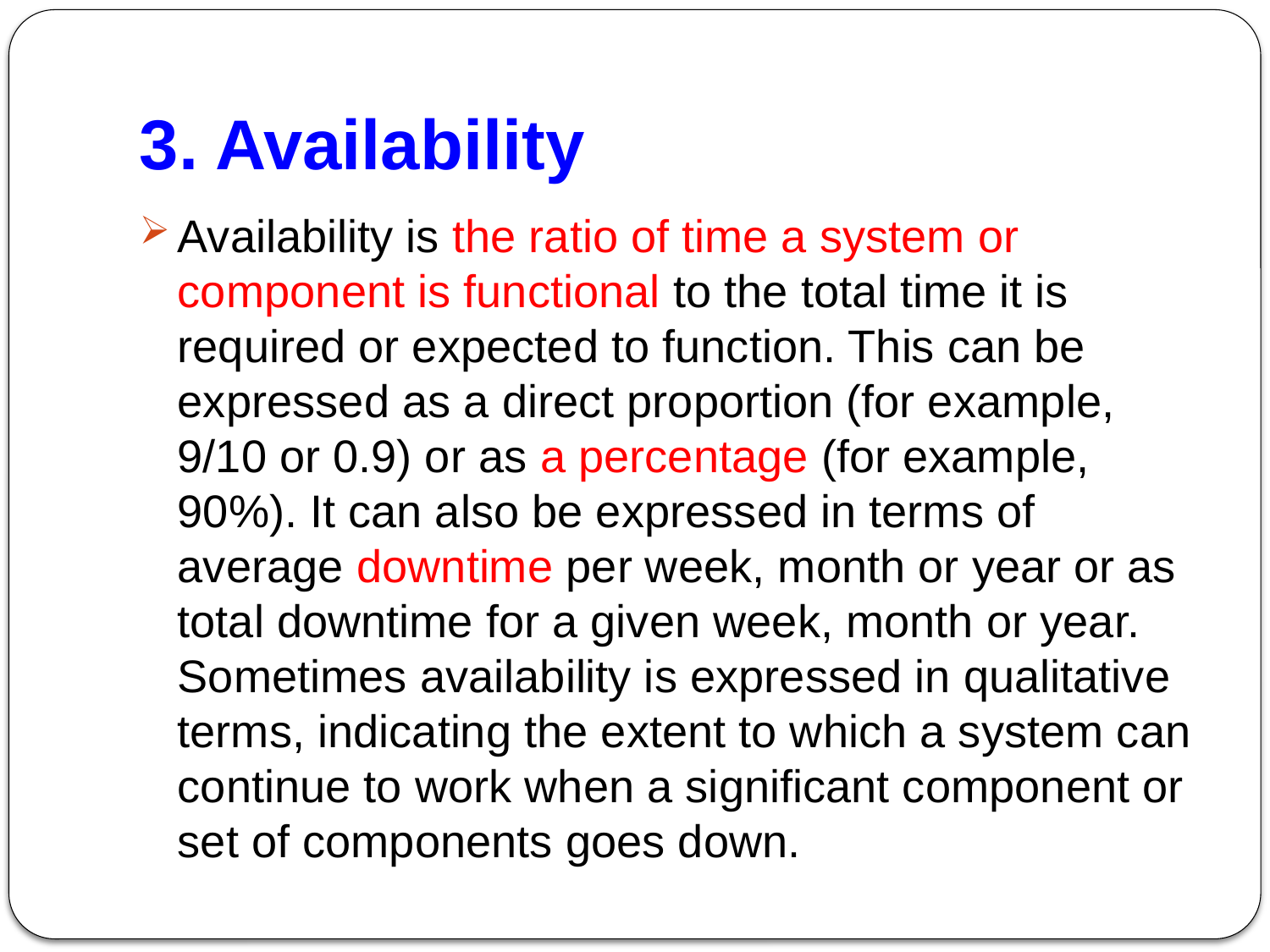

# 3. Availability
Availability is the ratio of time a system or component is functional to the total time it is required or expected to function. This can be expressed as a direct proportion (for example, 9/10 or 0.9) or as a percentage (for example, 90%). It can also be expressed in terms of average downtime per week, month or year or as total downtime for a given week, month or year. Sometimes availability is expressed in qualitative terms, indicating the extent to which a system can continue to work when a significant component or set of components goes down.